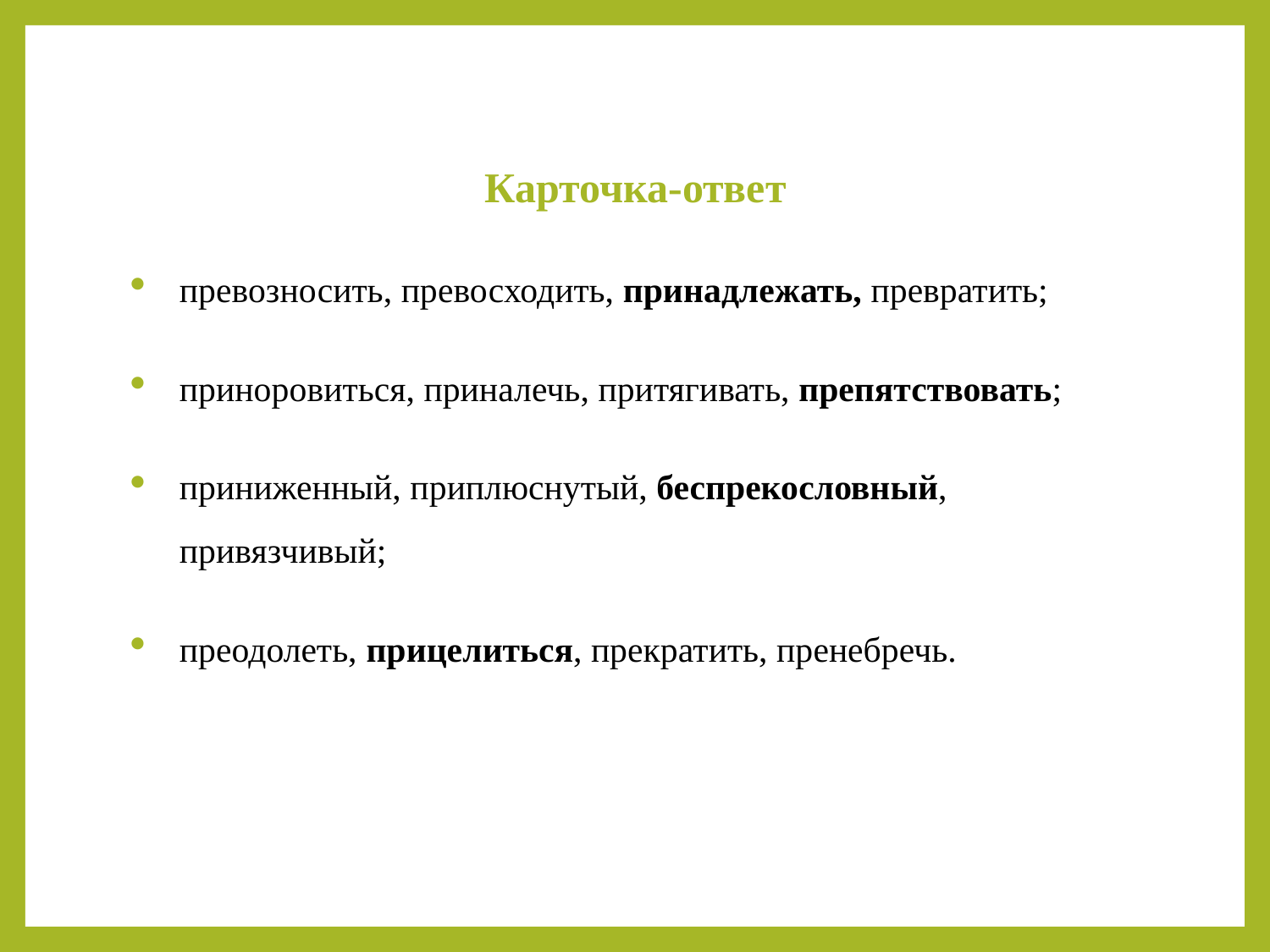

Карточка-ответ
превозносить, превосходить, принадлежать, превратить;
приноровиться, приналечь, притягивать, препятствовать;
приниженный, приплюснутый, беспрекословный, привязчивый;
преодолеть, прицелиться, прекратить, пренебречь.